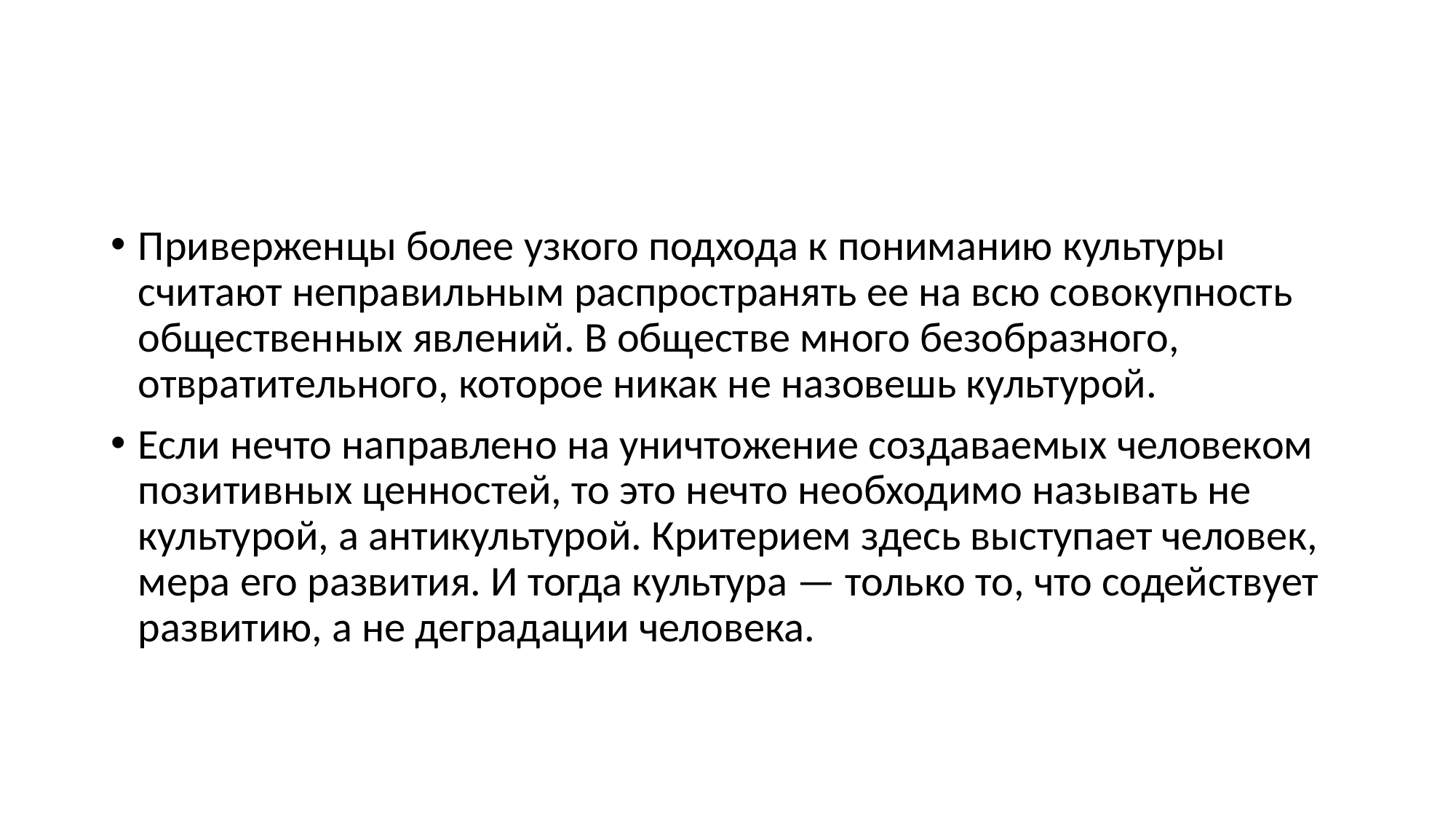

#
Приверженцы более узкого подхода к пониманию культуры считают неправильным распространять ее на всю совокупность общественных явлений. В обществе много безобразного, отвратительного, которое никак не назовешь культурой.
Если нечто направлено на уничтожение создаваемых человеком позитивных ценностей, то это нечто необходимо называть не культурой, а антикультурой. Критерием здесь выступает человек, мера его развития. И тогда культура — только то, что содействует развитию, а не деградации человека.